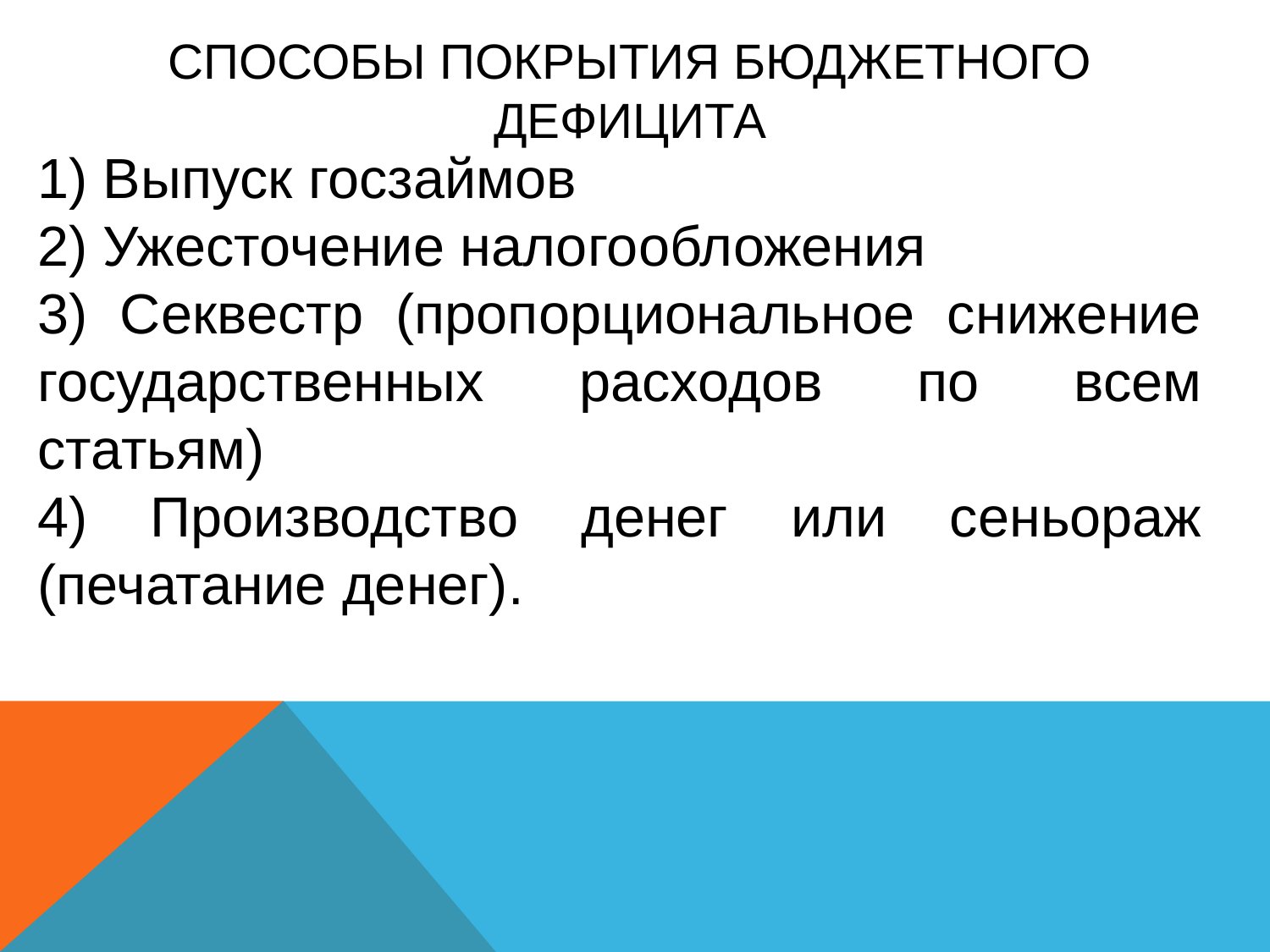

# Способы покрытия бюджетного дефицита
1) Выпуск госзаймов
2) Ужесточение налогообложения
3) Секвестр (пропорциональное снижение государственных расходов по всем статьям)
4) Производство денег или сеньораж (печатание денег).